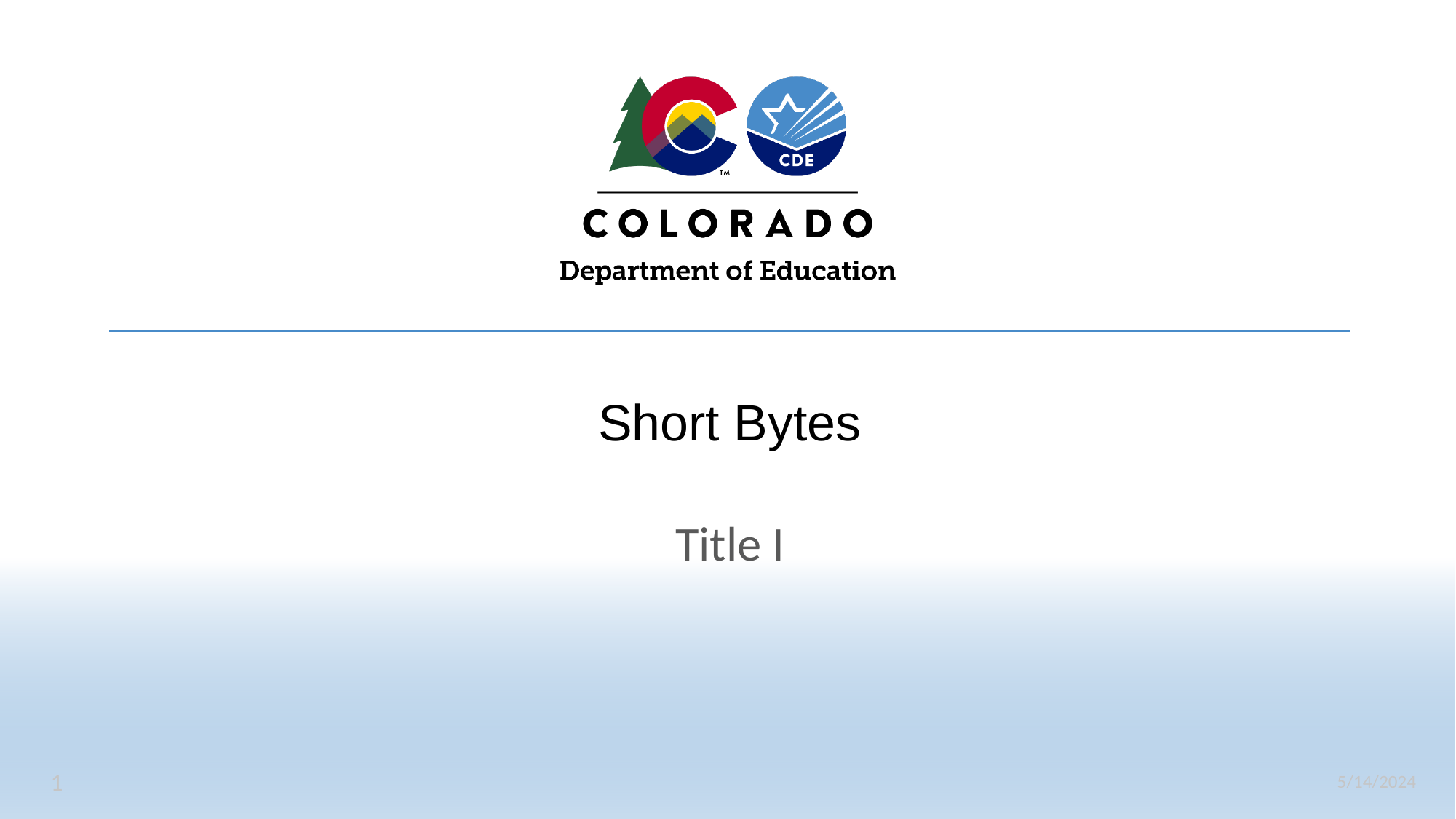

# Short Bytes
Title I
1
5/14/2024